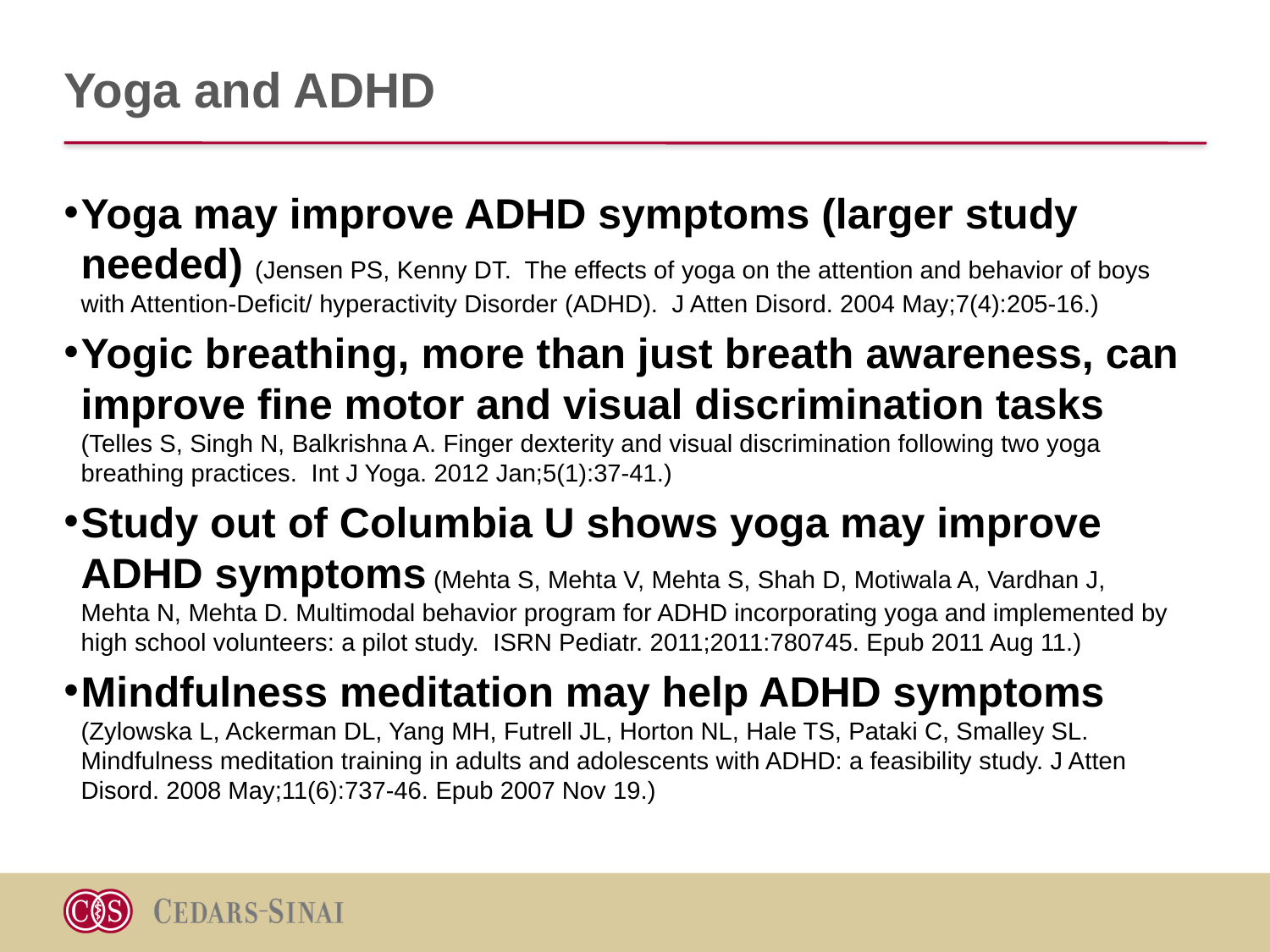

# Yoga and ADHD
Yoga may improve ADHD symptoms (larger study needed) (Jensen PS, Kenny DT.  The effects of yoga on the attention and behavior of boys with Attention-Deficit/ hyperactivity Disorder (ADHD).  J Atten Disord. 2004 May;7(4):205-16.)
Yogic breathing, more than just breath awareness, can improve fine motor and visual discrimination tasks (Telles S, Singh N, Balkrishna A. Finger dexterity and visual discrimination following two yoga breathing practices.  Int J Yoga. 2012 Jan;5(1):37-41.)
Study out of Columbia U shows yoga may improve ADHD symptoms (Mehta S, Mehta V, Mehta S, Shah D, Motiwala A, Vardhan J, Mehta N, Mehta D. Multimodal behavior program for ADHD incorporating yoga and implemented by high school volunteers: a pilot study.  ISRN Pediatr. 2011;2011:780745. Epub 2011 Aug 11.)
Mindfulness meditation may help ADHD symptoms (Zylowska L, Ackerman DL, Yang MH, Futrell JL, Horton NL, Hale TS, Pataki C, Smalley SL. Mindfulness meditation training in adults and adolescents with ADHD: a feasibility study. J Atten Disord. 2008 May;11(6):737-46. Epub 2007 Nov 19.)